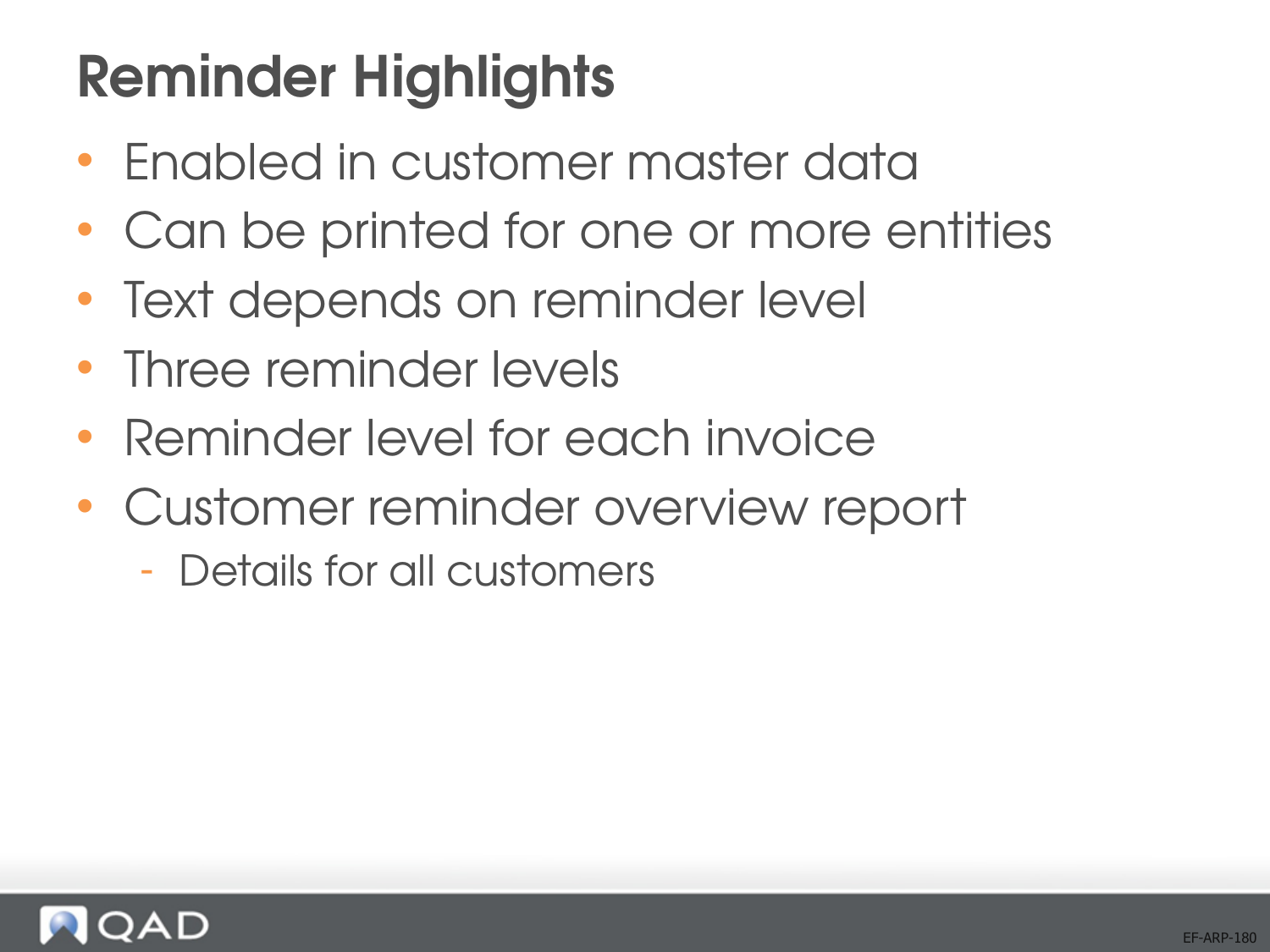

# Reminder Highlights
Enabled in customer master data
Can be printed for one or more entities
Text depends on reminder level
Three reminder levels
Reminder level for each invoice
Customer reminder overview report
Details for all customers

EF-ARP-180